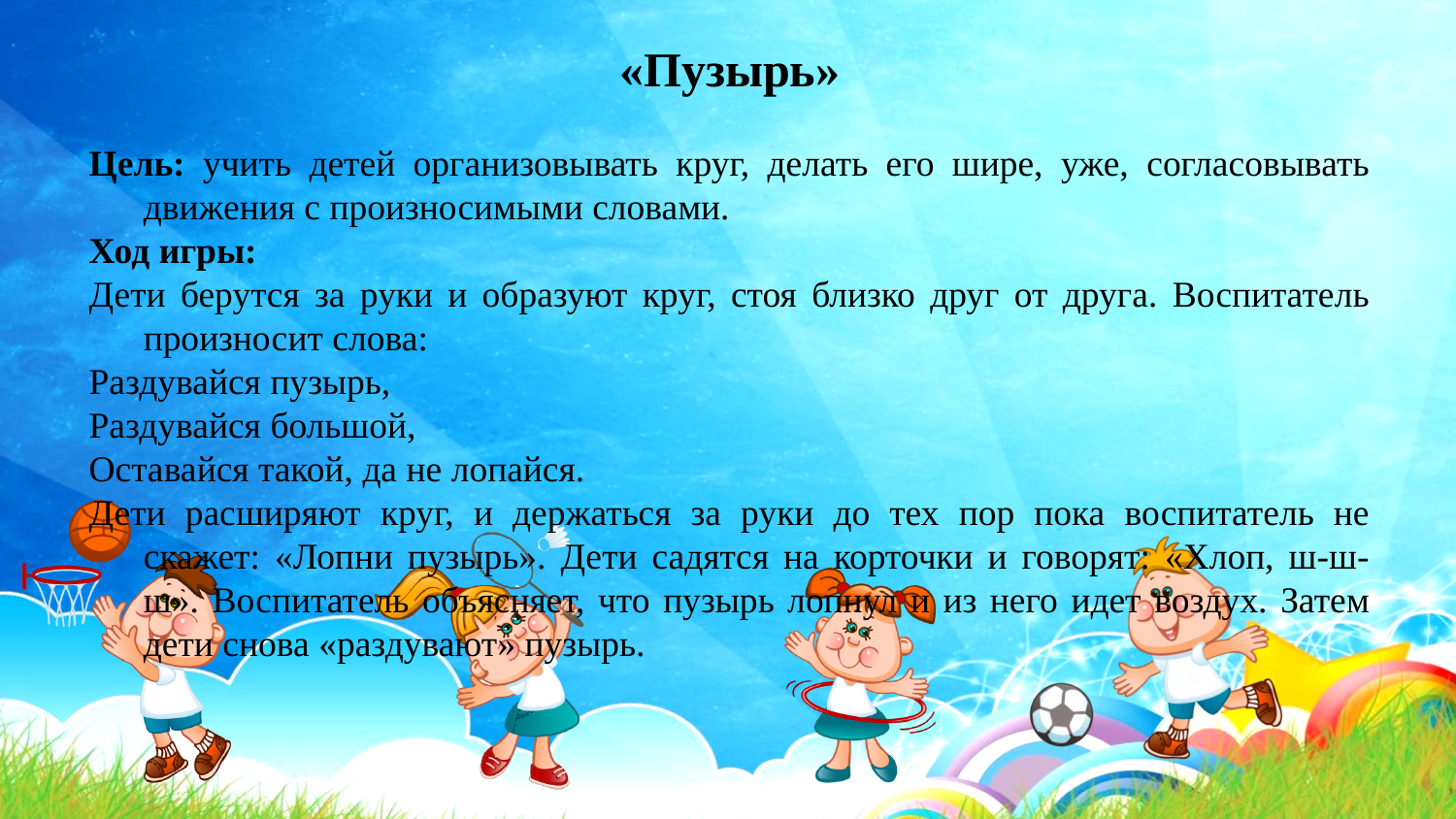

«Пузырь»

Цель: учить детей организовывать круг, делать его шире, уже, согласовывать движения с произносимыми словами.
Ход игры:
Дети берутся за руки и образуют круг, стоя близко друг от друга. Воспитатель произносит слова:
Раздувайся пузырь,
Раздувайся большой,
Оставайся такой, да не лопайся.
Дети расширяют круг, и держаться за руки до тех пор пока воспитатель не скажет: «Лопни пузырь». Дети садятся на корточки и говорят: «Хлоп, ш-ш-ш». Воспитатель объясняет, что пузырь лопнул и из него идет воздух. Затем дети снова «раздувают» пузырь.